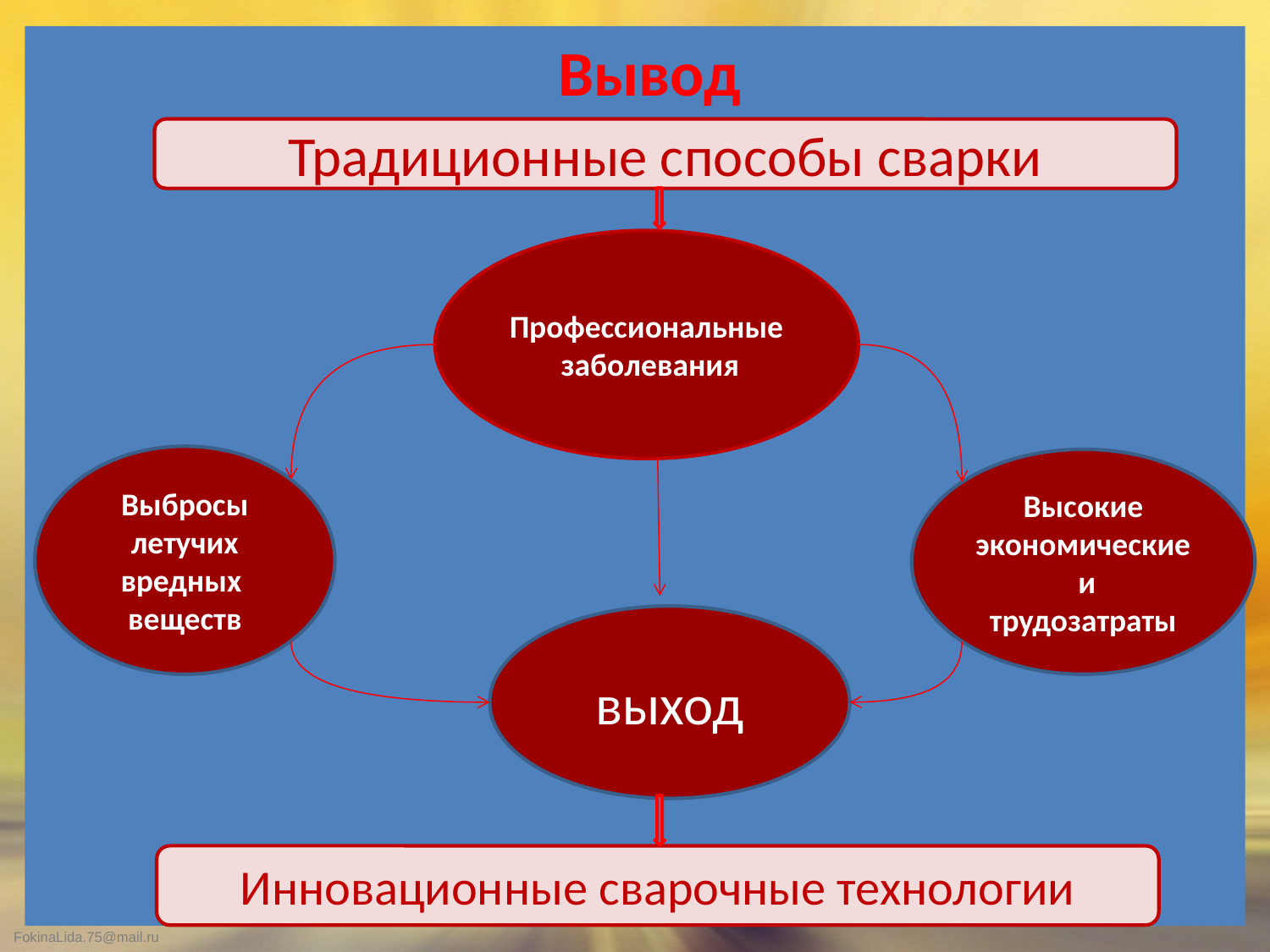

Вывод
Традиционные способы сварки

Профессиональные  заболевания
Выбросы летучих вредных  веществ
Высокие экономические  и трудозатраты
выход

Инновационные сварочные технологии